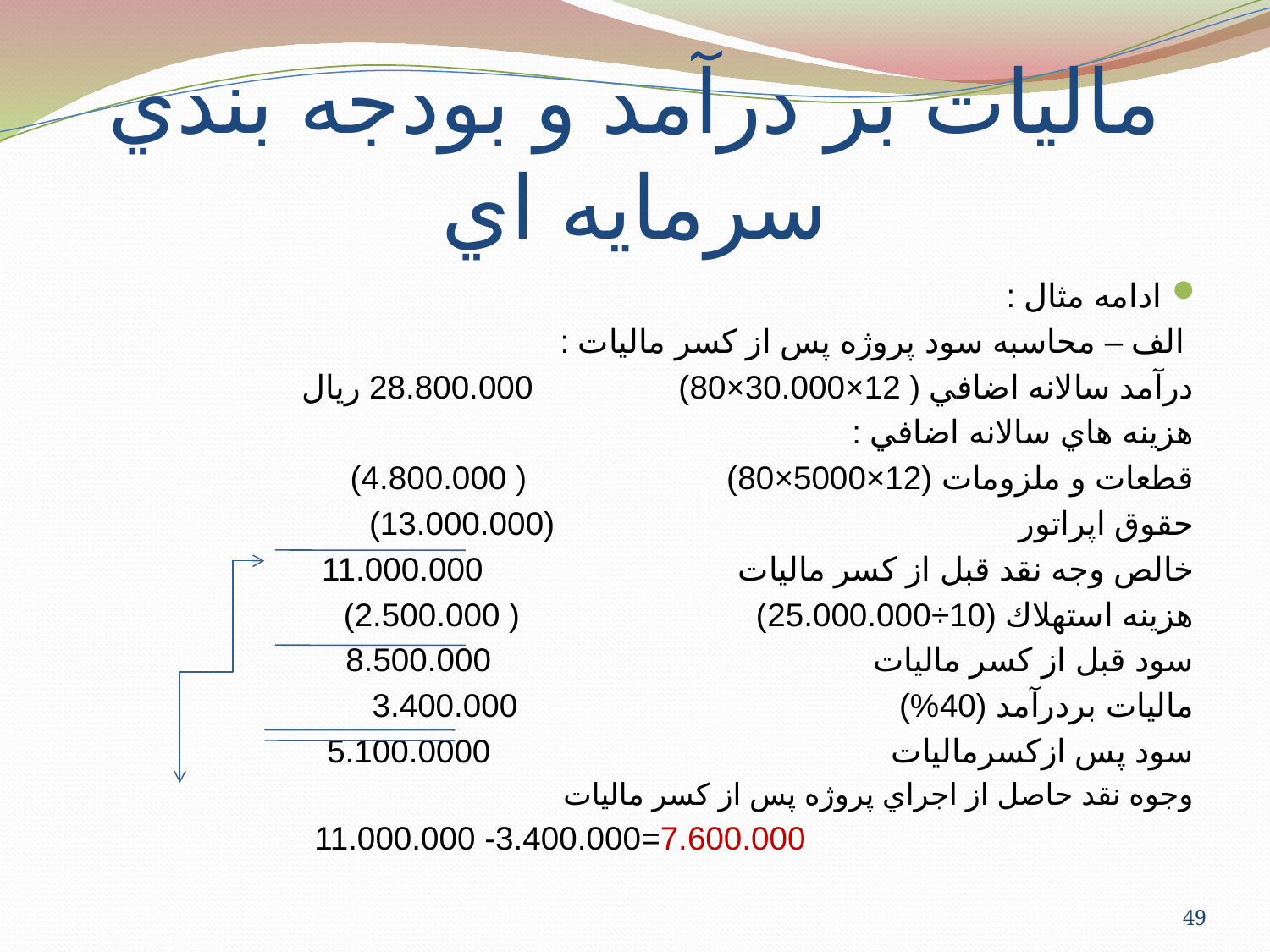

# ماليات بر درآمد و بودجه بندي سرمايه اي
ادامه مثال :
 الف – محاسبه سود پروژه پس از كسر ماليات :
درآمد سالانه اضافي ( 12×30.000×80)                28.800.000 ريال
هزينه هاي سالانه اضافي :
قطعات و ملزومات (12×5000×80)                      ( 4.800.000)
حقوق اپراتور                                                   (13.000.000)
خالص وجه نقد قبل از كسر ماليات                            11.000.000
هزينه استهلاك (10÷25.000.000)                          ( 2.500.000)
سود قبل از كسر ماليات                                          8.500.000
ماليات بردرآمد (40%)                                          3.400.000
سود پس ازکسرمالیات                                            5.100.0000
وجوه نقد حاصل از اجراي پروژه پس از كسر ماليات
                                               7.600.000=3.400.000- 11.000.000

49